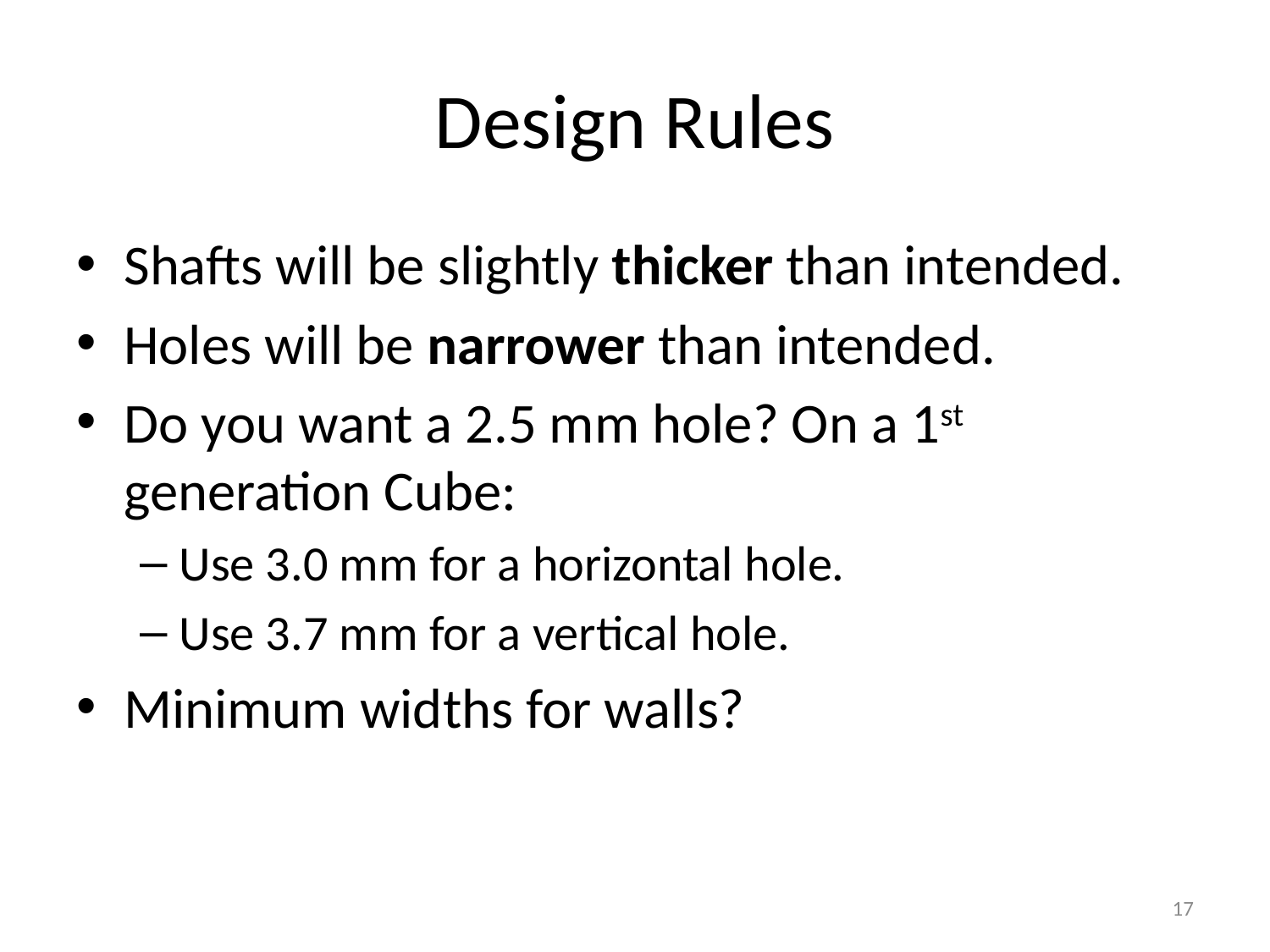

# Design Rules
Shafts will be slightly thicker than intended.
Holes will be narrower than intended.
Do you want a 2.5 mm hole? On a 1st generation Cube:
Use 3.0 mm for a horizontal hole.
Use 3.7 mm for a vertical hole.
Minimum widths for walls?
17